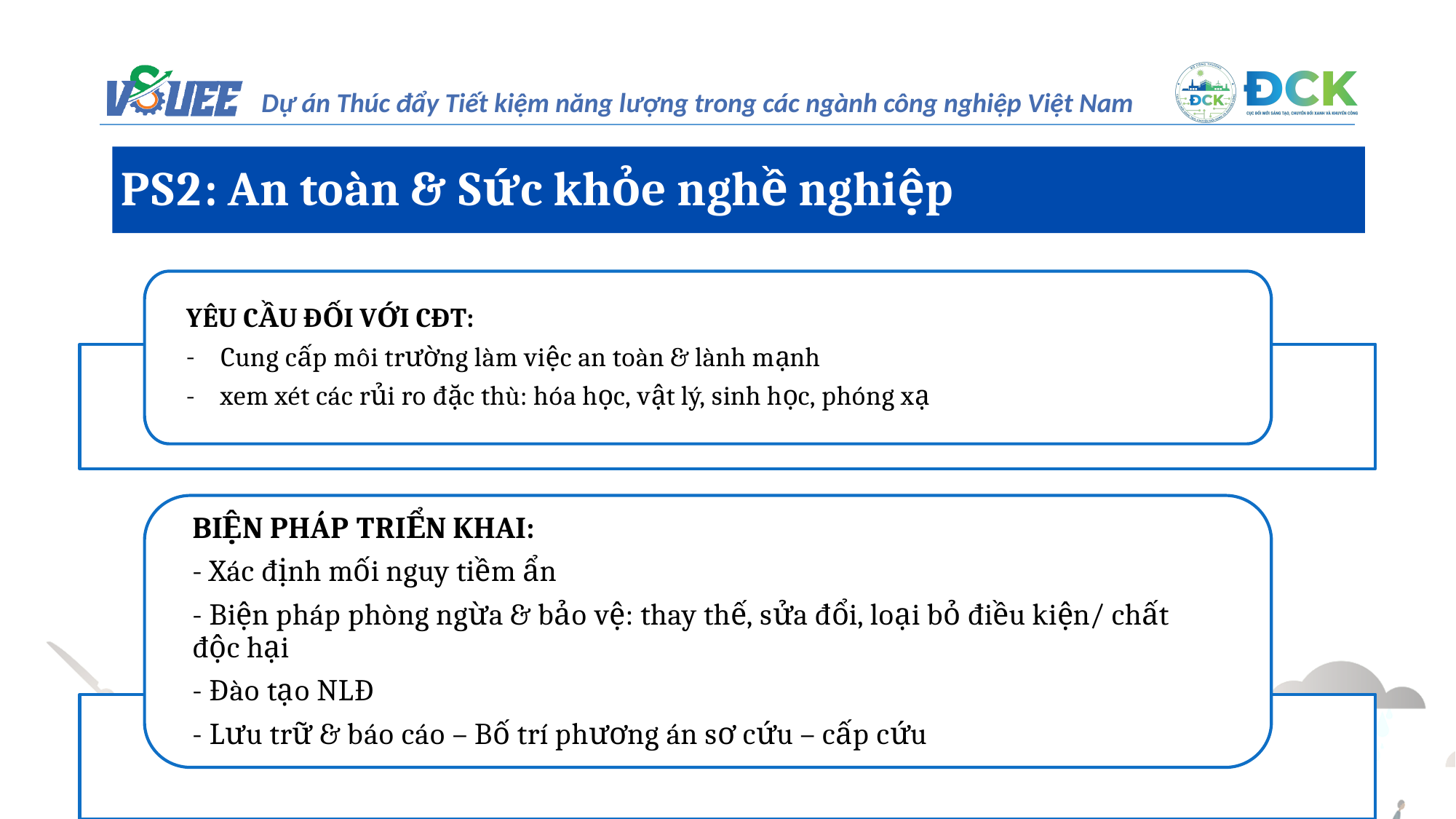

PS2: An toàn & Sức khỏe nghề nghiệp
YÊU CẦU ĐỐI VỚI CĐT:
Cung cấp môi trường làm việc an toàn & lành mạnh
xem xét các rủi ro đặc thù: hóa học, vật lý, sinh học, phóng xạ

BIỆN PHÁP TRIỂN KHAI:
- Xác định mối nguy tiềm ẩn
- Biện pháp phòng ngừa & bảo vệ: thay thế, sửa đổi, loại bỏ điều kiện/ chất độc hại
- Đào tạo NLĐ
- Lưu trữ & báo cáo – Bố trí phương án sơ cứu – cấp cứu

22